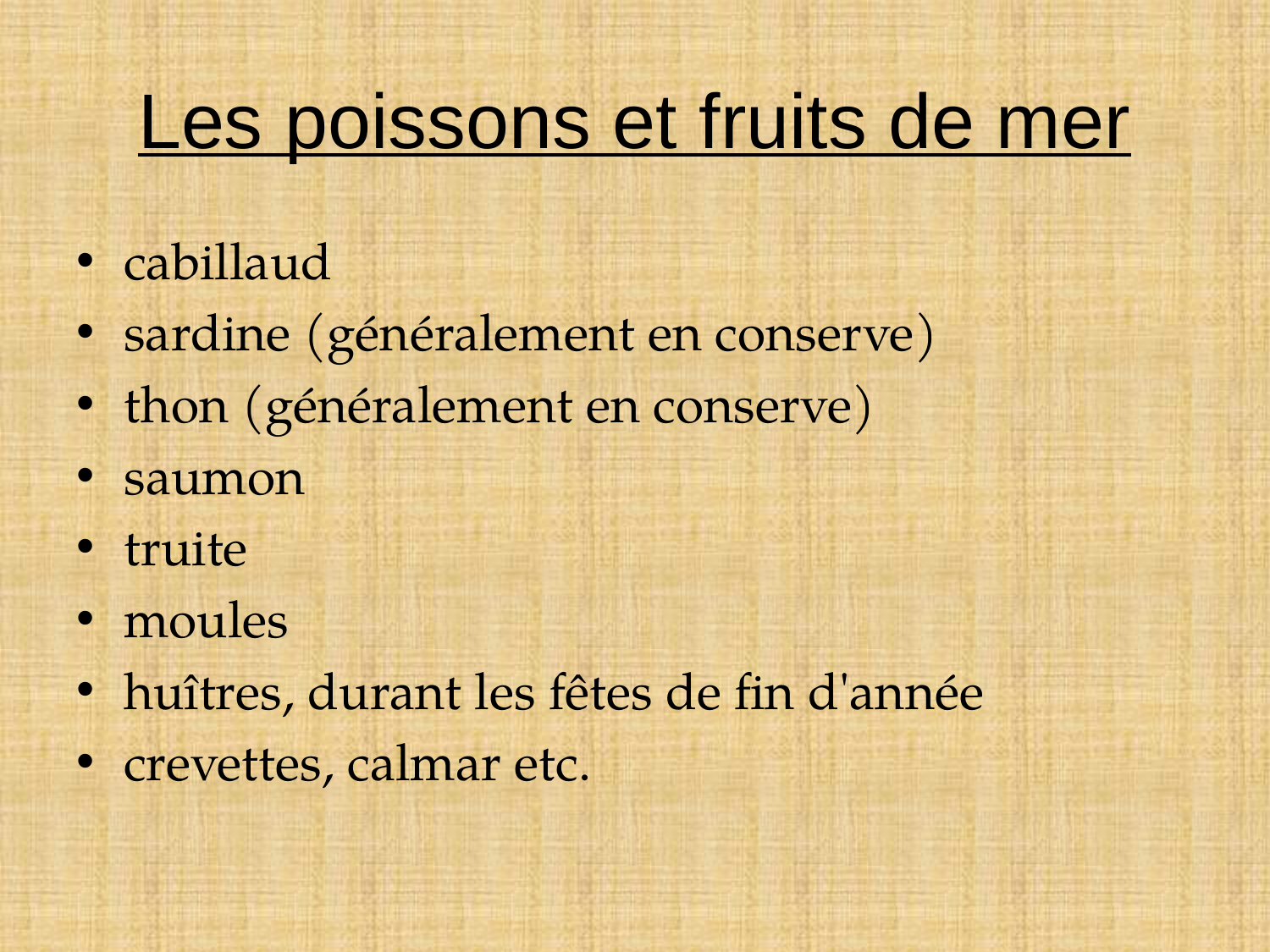

# Les poissons et fruits de mer
cabillaud
sardine (généralement en conserve)
thon (généralement en conserve)
saumon
truite
moules
huîtres, durant les fêtes de fin d'année
crevettes, calmar etc.